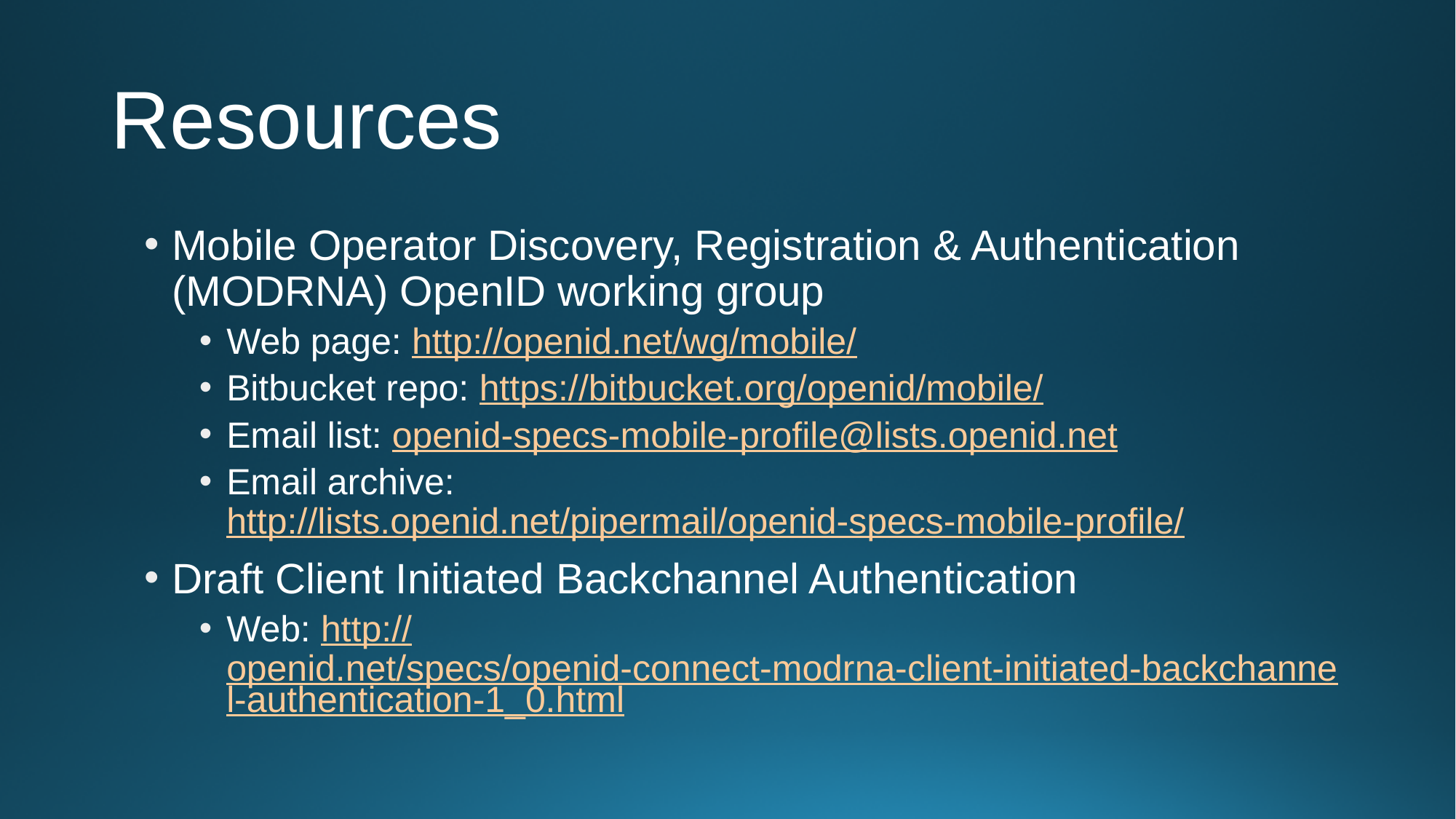

# Resources
Mobile Operator Discovery, Registration & Authentication (MODRNA) OpenID working group
Web page: http://openid.net/wg/mobile/
Bitbucket repo: https://bitbucket.org/openid/mobile/
Email list: openid-specs-mobile-profile@lists.openid.net
Email archive: http://lists.openid.net/pipermail/openid-specs-mobile-profile/
Draft Client Initiated Backchannel Authentication
Web: http://openid.net/specs/openid-connect-modrna-client-initiated-backchannel-authentication-1_0.html